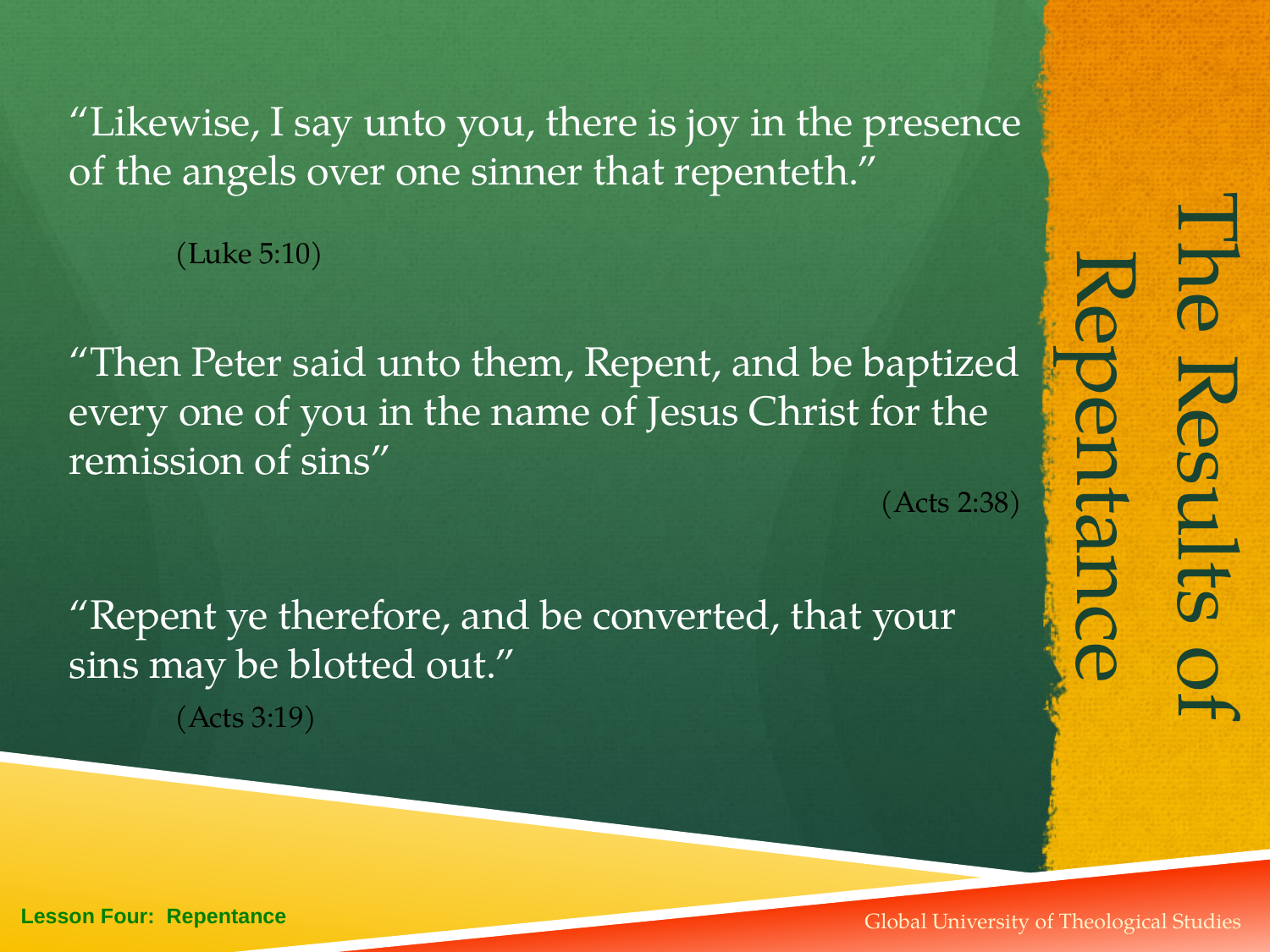

# The Results of Repentance
“Likewise, I say unto you, there is joy in the presence of the angels over one sinner that repenteth.”
						(Luke 5:10)

“Then Peter said unto them, Repent, and be baptized every one of you in the name of Jesus Christ for the remission of sins”
(Acts 2:38)

“Repent ye therefore, and be converted, that your sins may be blotted out.”
						(Acts 3:19)
Global University of Theological Studies
Lesson Four:  Repentance